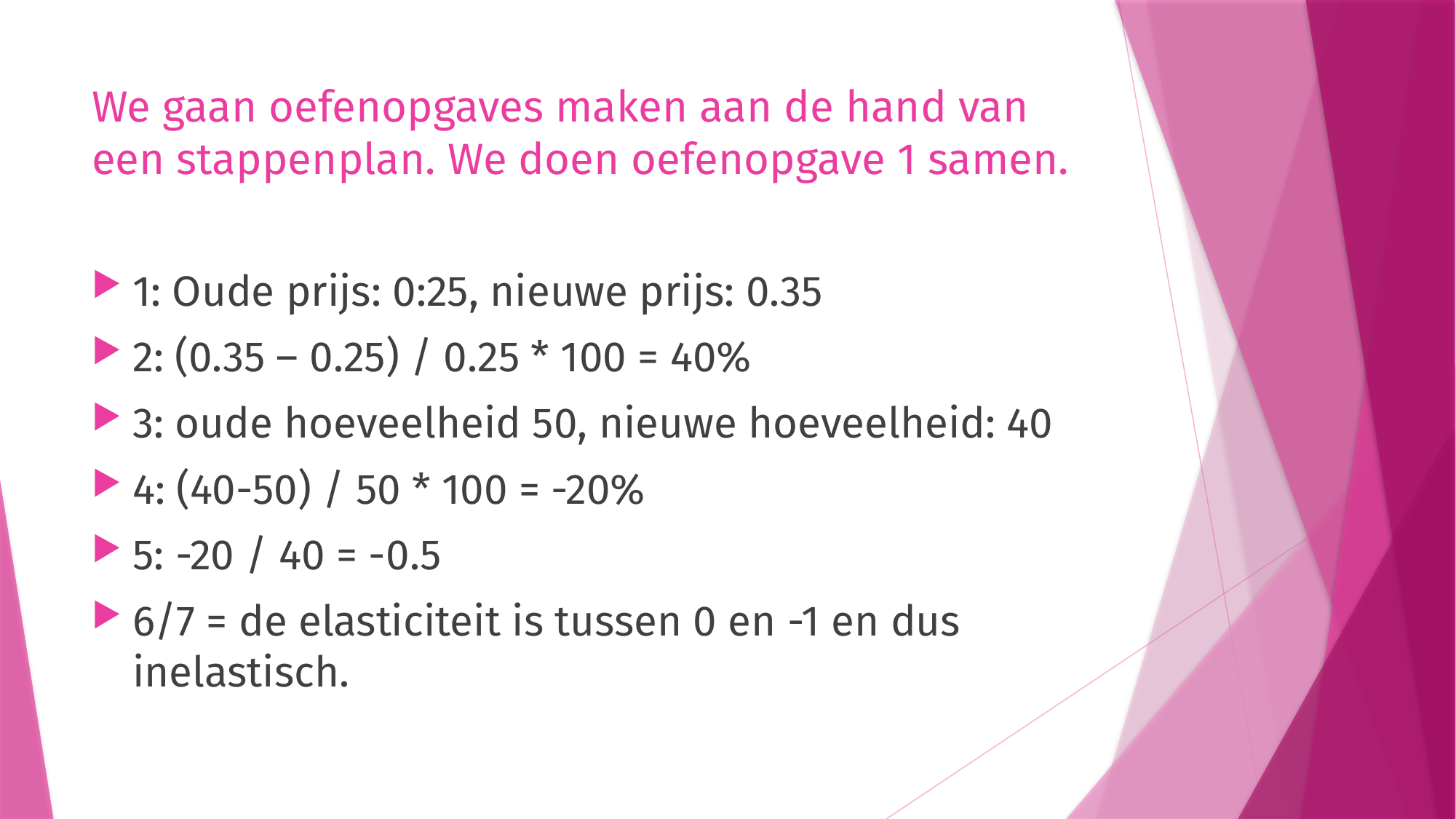

# We gaan oefenopgaves maken aan de hand van een stappenplan. We doen oefenopgave 1 samen.
1: Oude prijs: 0:25, nieuwe prijs: 0.35
2: (0.35 – 0.25) / 0.25 * 100 = 40%
3: oude hoeveelheid 50, nieuwe hoeveelheid: 40
4: (40-50) / 50 * 100 = -20%
5: -20 / 40 = -0.5
6/7 = de elasticiteit is tussen 0 en -1 en dus inelastisch.